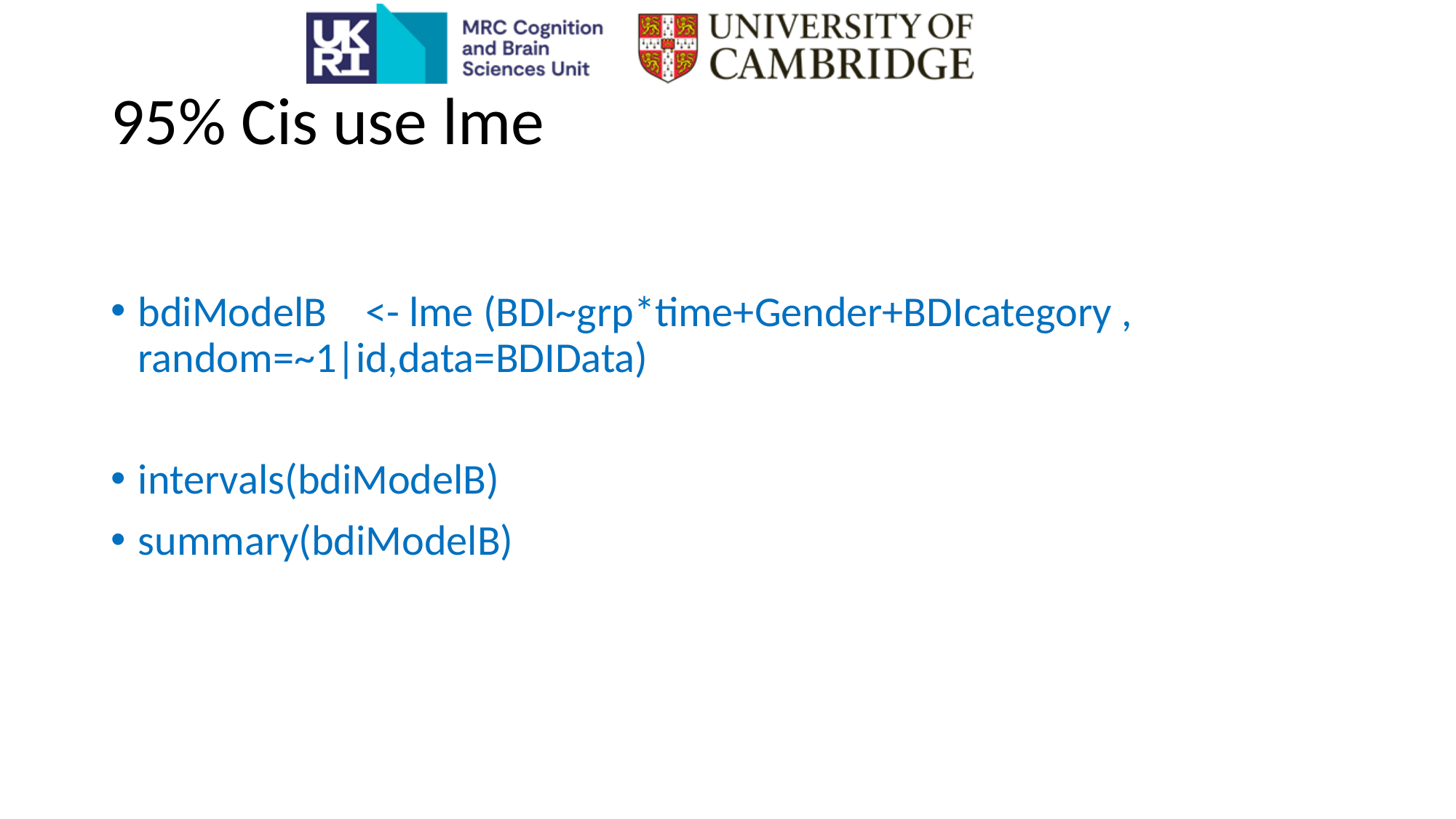

# 95% Cis use lme

bdiModelB    <- lme (BDI~grp*time+Gender+BDIcategory , random=~1|id,data=BDIData)

intervals(bdiModelB)
summary(bdiModelB)